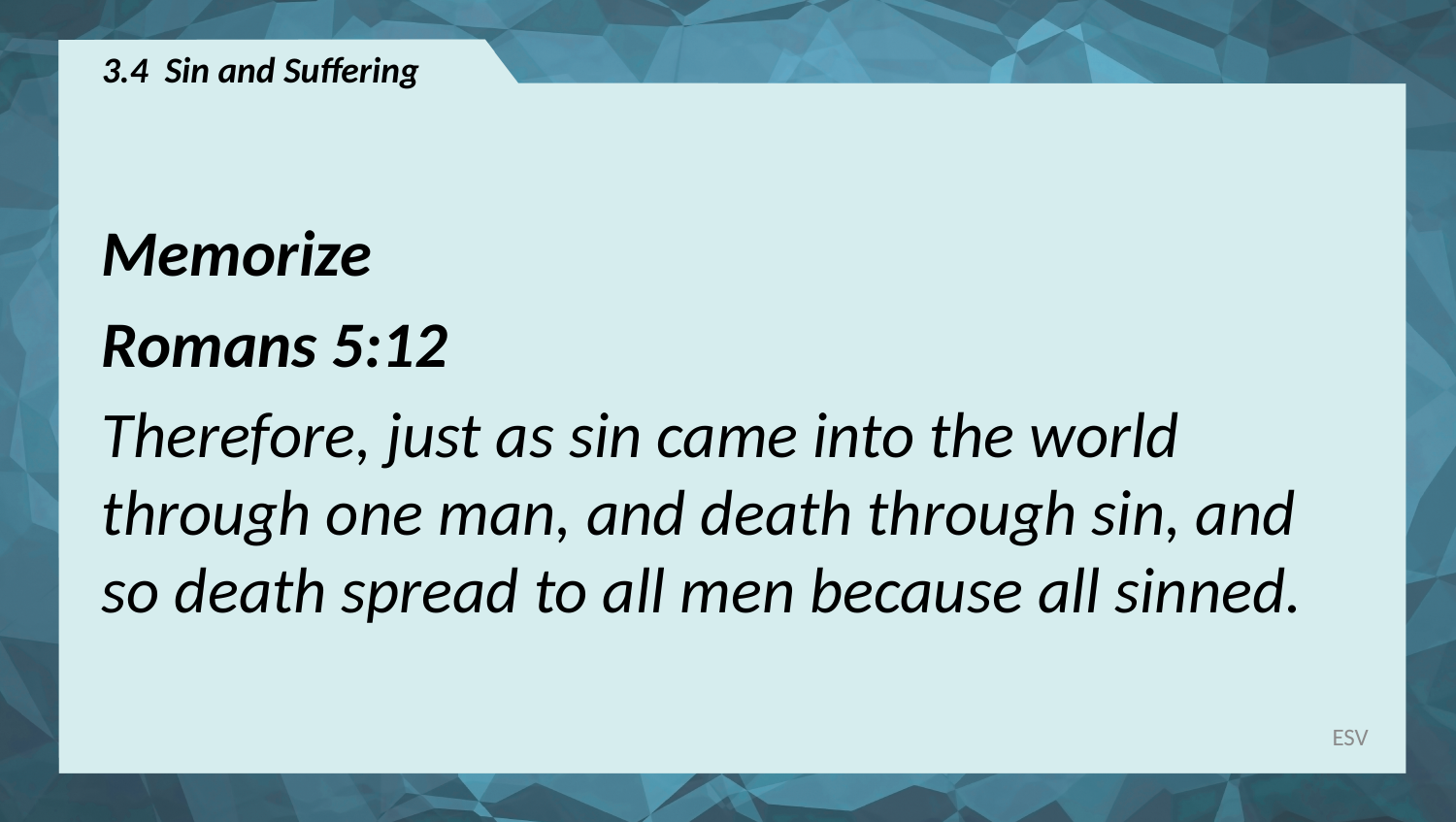

# 3.4  Sin and Suffering
Memorize
Romans 5:12
Therefore, just as sin came into the world through one man, and death through sin, and so death spread to all men because all sinned.
ESV